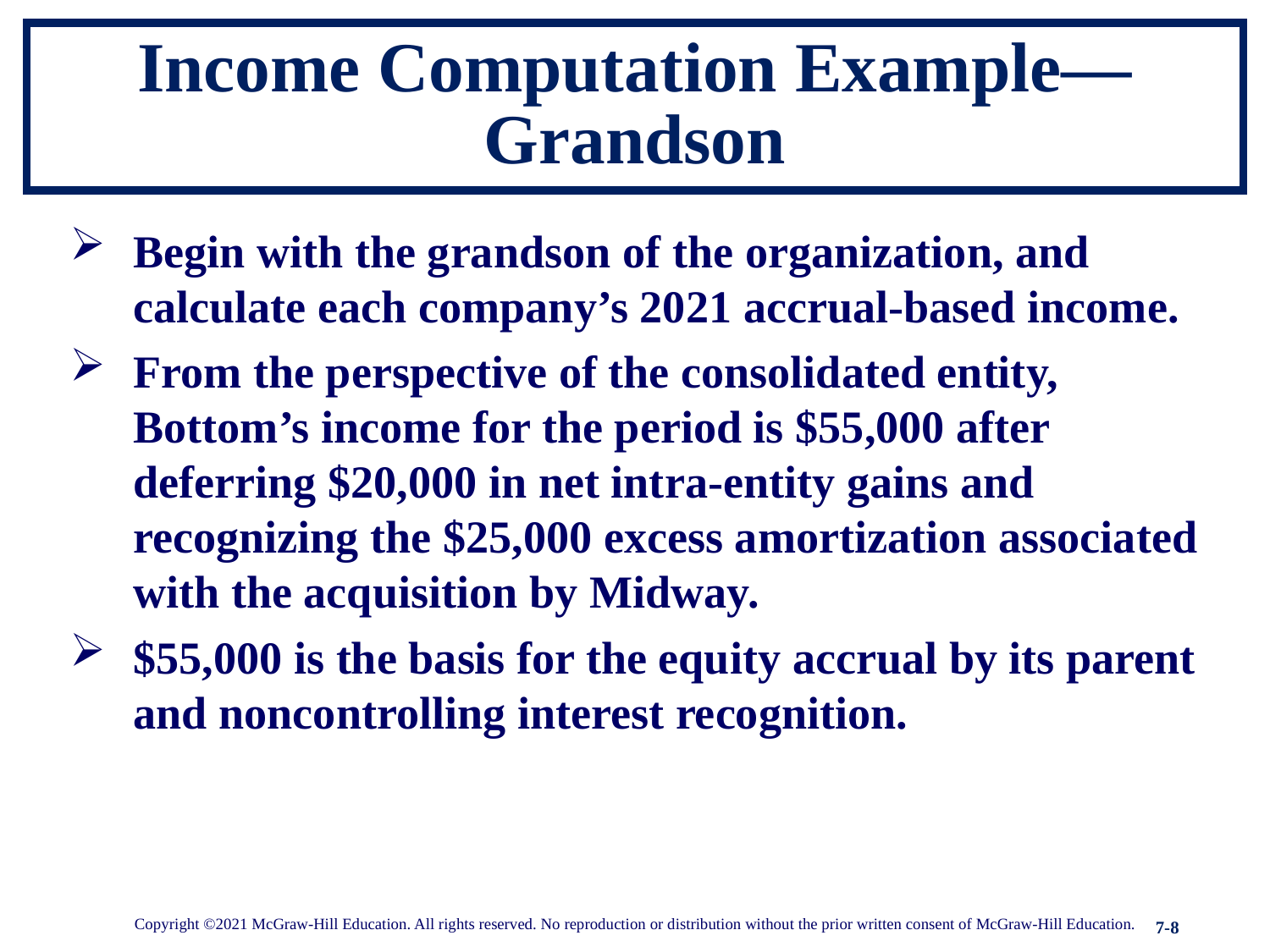

# Income Computation Example—Grandson
Begin with the grandson of the organization, and calculate each company’s 2021 accrual-based income.
From the perspective of the consolidated entity, Bottom’s income for the period is $55,000 after deferring $20,000 in net intra-entity gains and recognizing the $25,000 excess amortization associated with the acquisition by Midway.
$55,000 is the basis for the equity accrual by its parent and noncontrolling interest recognition.

Copyright ©2021 McGraw-Hill Education. All rights reserved. No reproduction or distribution without the prior written consent of McGraw-Hill Education.
7-8